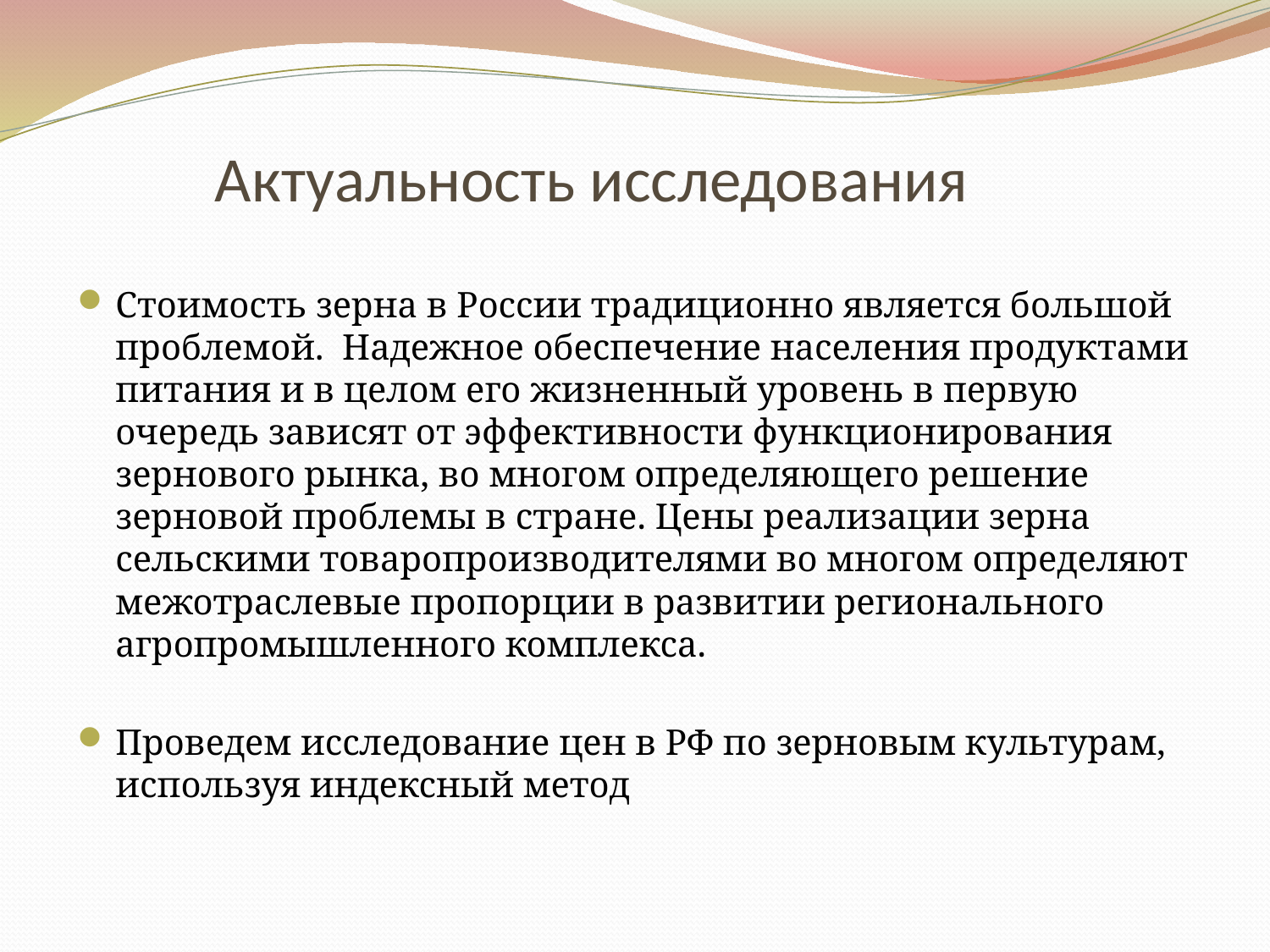

# Актуальность исследования
Стоимость зерна в России традиционно является большой проблемой.  Надежное обеспечение населения продуктами питания и в целом его жизненный уровень в первую очередь зависят от эффективности функционирования зернового рынка, во многом определяющего решение зерновой проблемы в стране. Цены реализации зерна сельскими товаропроизводителями во многом определяют межотраслевые пропорции в развитии регионального агропромышленного комплекса.

Проведем исследование цен в РФ по зерновым культурам, используя индексный метод